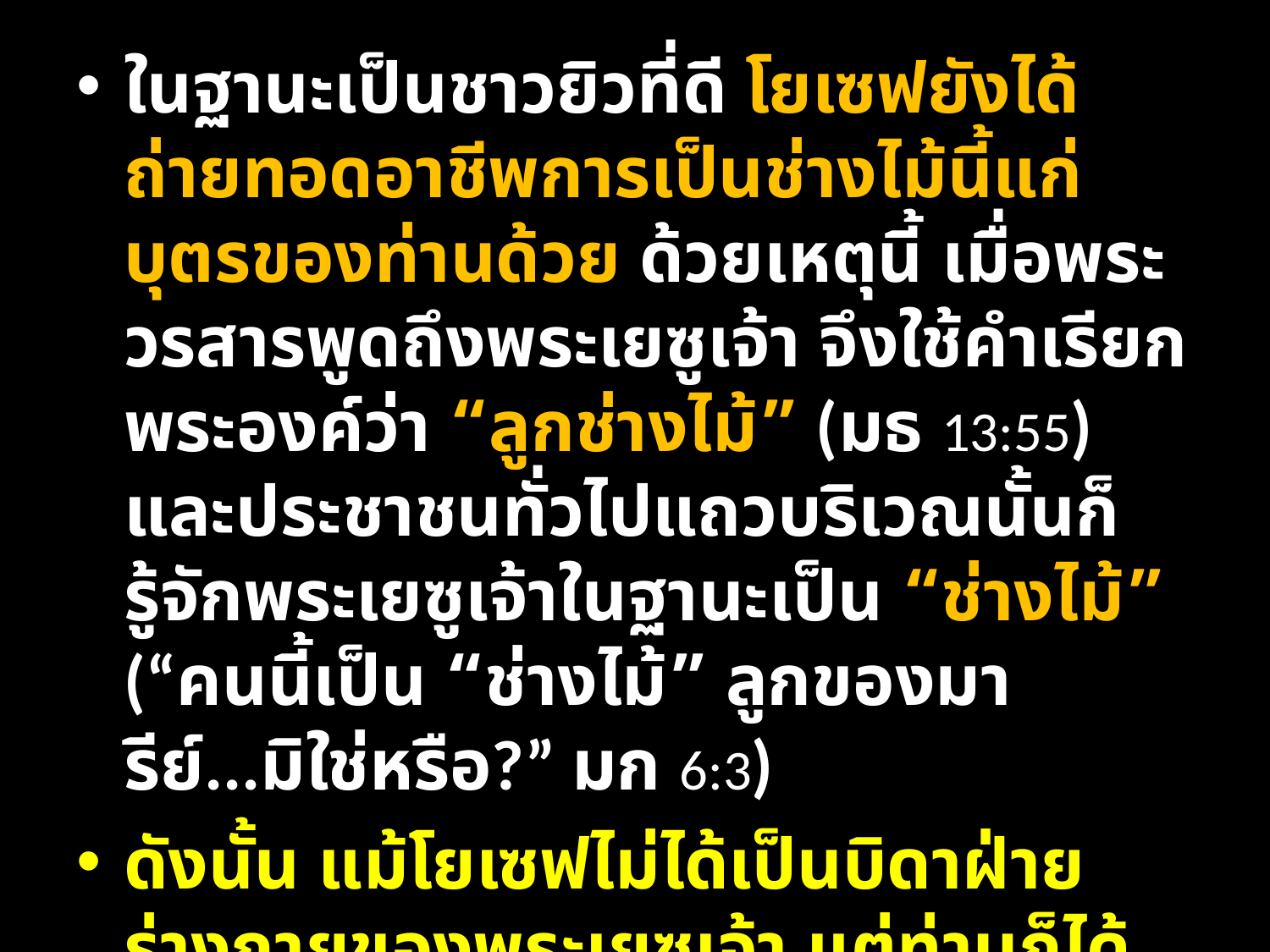

ในฐานะเป็นชาวยิวที่ดี โยเซฟยังได้ถ่ายทอดอาชีพการเป็นช่างไม้นี้แก่บุตรของท่านด้วย ด้วยเหตุนี้ เมื่อพระวรสารพูดถึงพระเยซูเจ้า จึงใช้คำเรียกพระองค์ว่า “ลูกช่างไม้” (มธ 13:55) และประชาชนทั่วไปแถวบริเวณนั้นก็รู้จักพระเยซูเจ้าในฐานะเป็น “ช่างไม้” (“คนนี้เป็น “ช่างไม้” ลูกของมารีย์...มิใช่หรือ?” มก 6:3)
ดังนั้น แม้โยเซฟไม่ได้เป็นบิดาฝ่ายร่างกายของพระเยซูเจ้า แต่ท่านก็ได้ทำหน้าที่เป็นบิดาในทุกมิติที่ความหมายของคำว่า “บิดา” หมายถึง